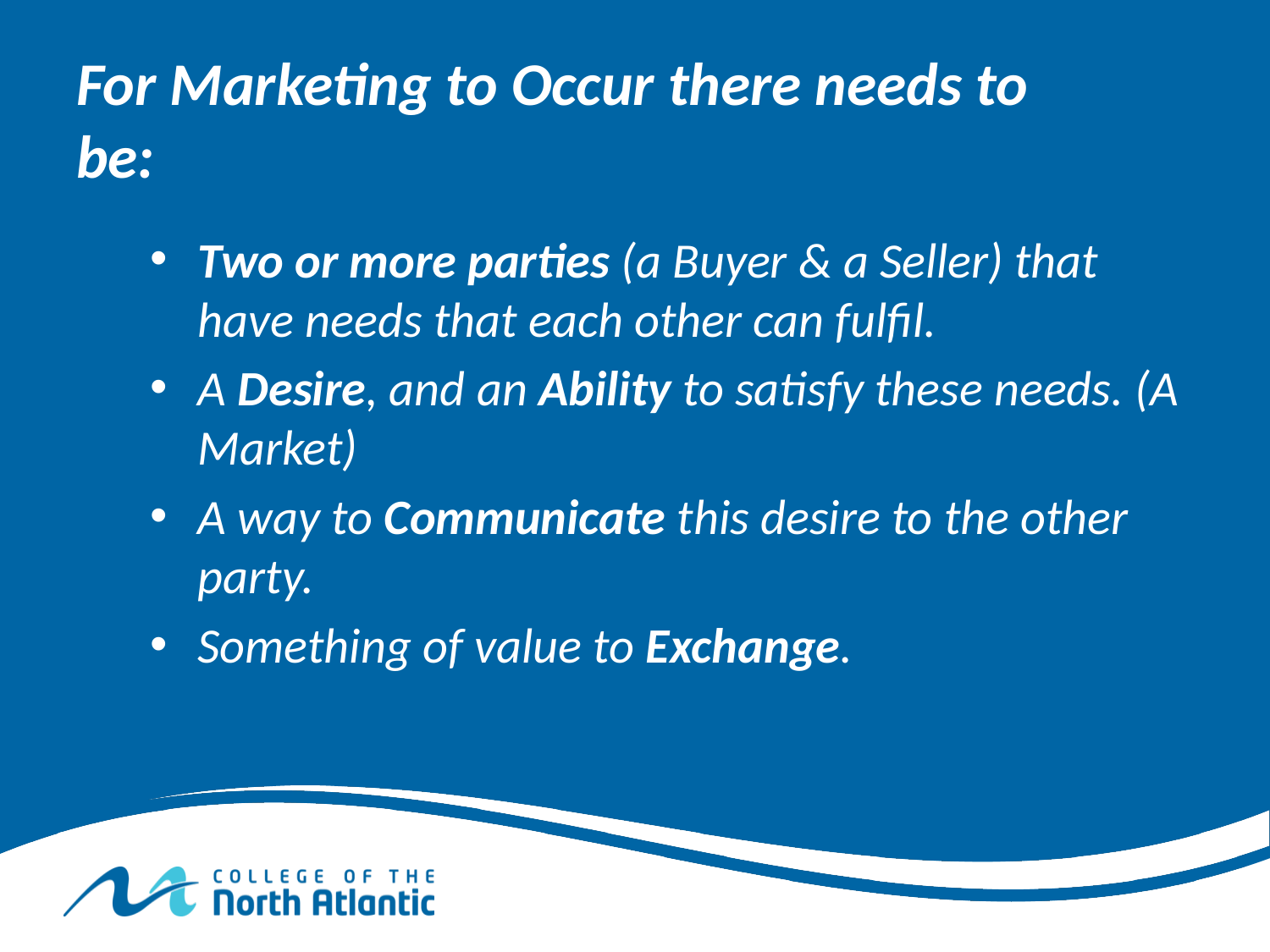

# For Marketing to Occur there needs to be:
Two or more parties (a Buyer & a Seller) that have needs that each other can fulfil.
A Desire, and an Ability to satisfy these needs. (A Market)
A way to Communicate this desire to the other party.
Something of value to Exchange.